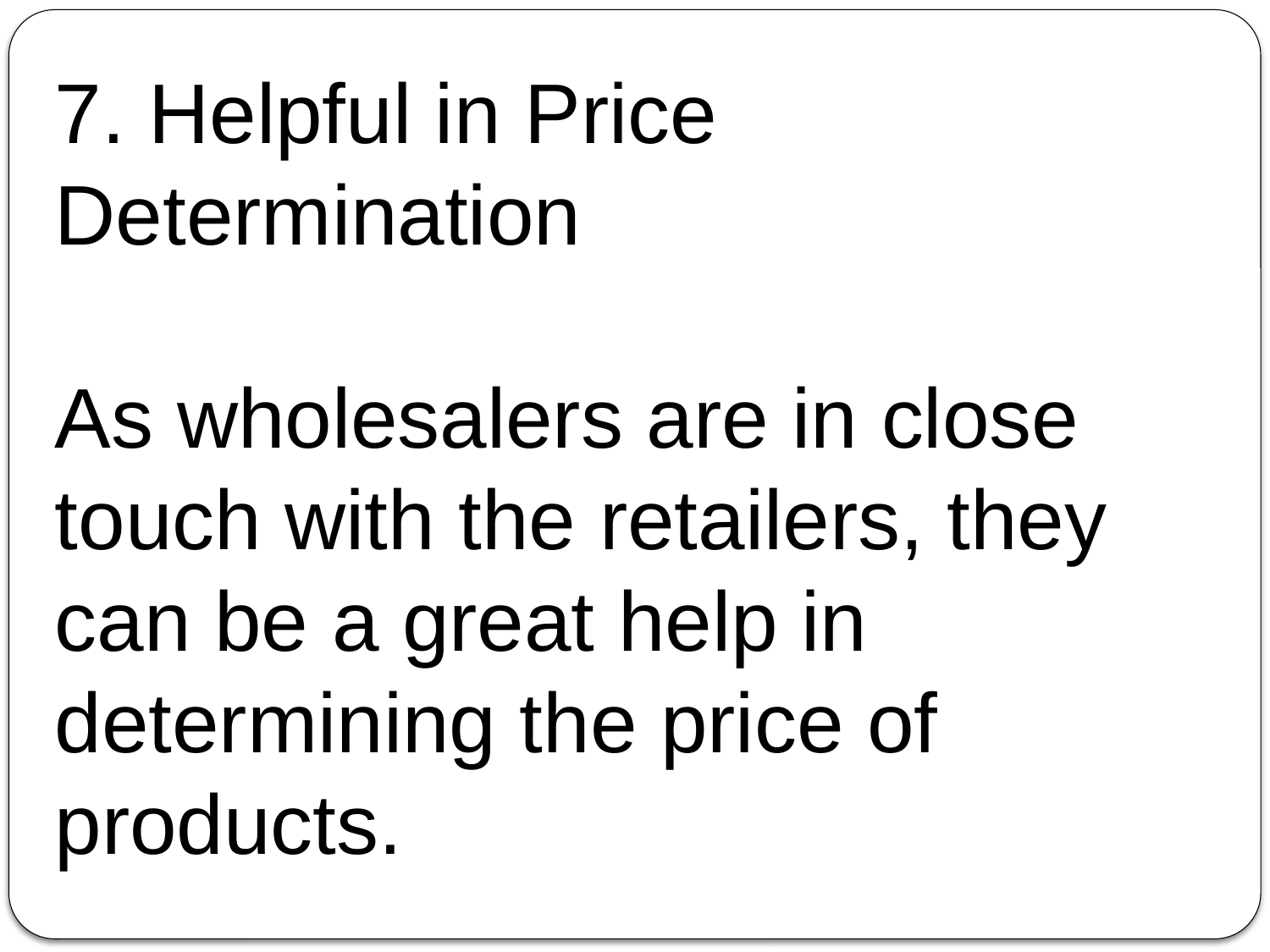

7. Helpful in Price Determination

As wholesalers are in close touch with the retailers, they can be a great help in determining the price of products.